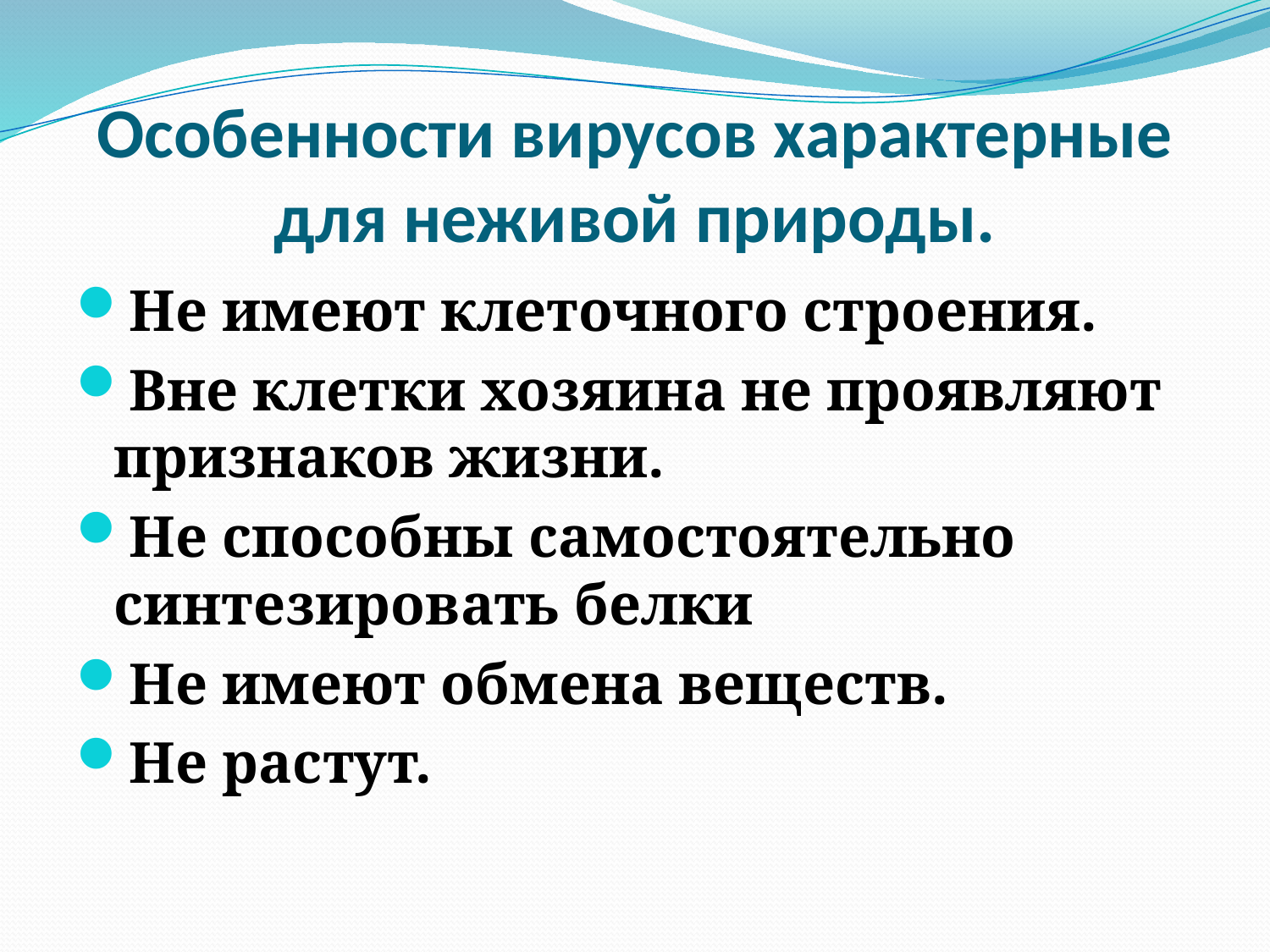

# Особенности вирусов характерные для неживой природы.
Не имеют клеточного строения.
Вне клетки хозяина не проявляют признаков жизни.
Не способны самостоятельно синтезировать белки
Не имеют обмена веществ.
Не растут.